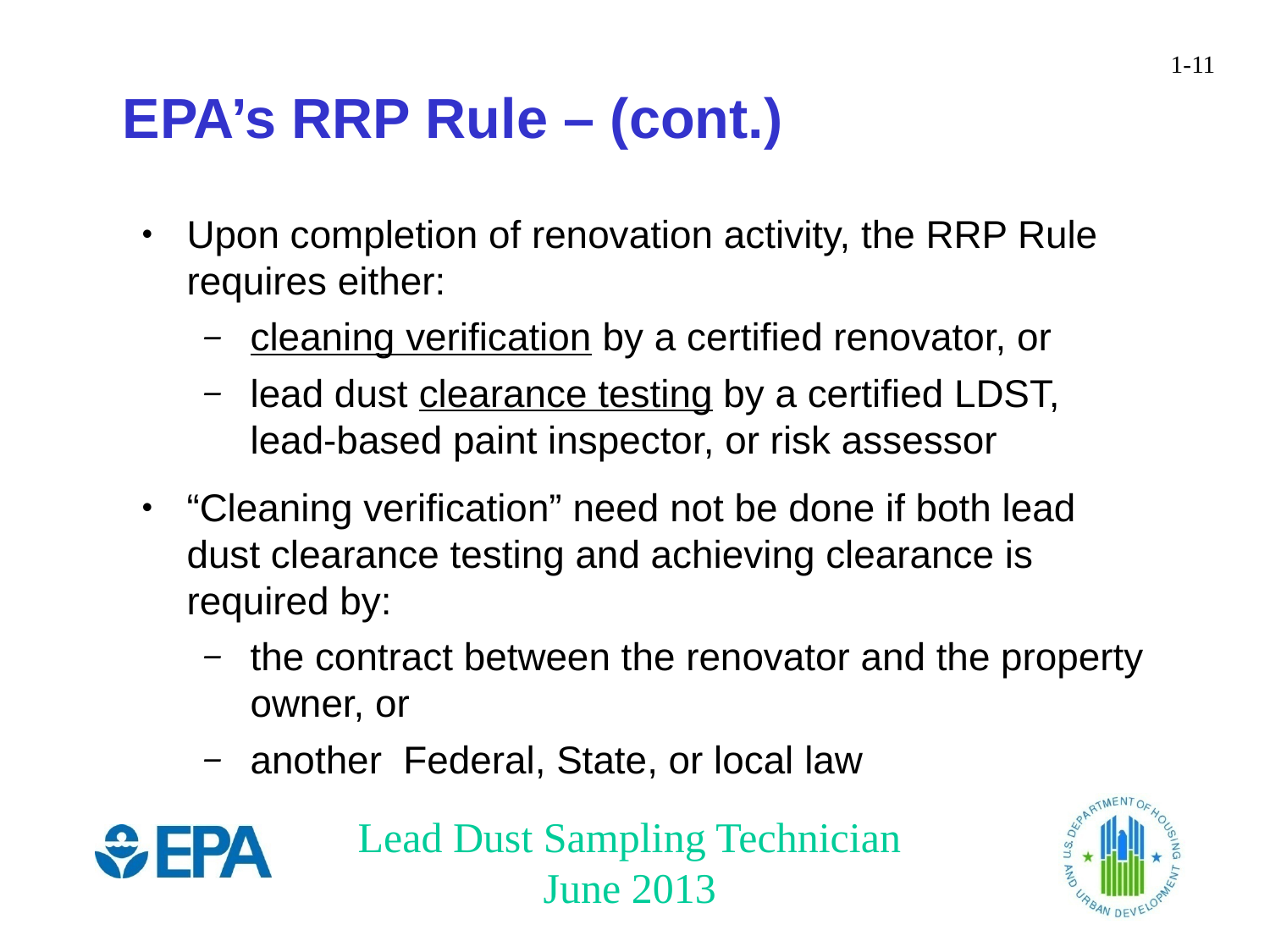

EPA’s RRP Rule – (cont.)
Upon completion of renovation activity, the RRP Rule requires either:
cleaning verification by a certified renovator, or
lead dust clearance testing by a certified LDST, lead-based paint inspector, or risk assessor
“Cleaning verification” need not be done if both lead dust clearance testing and achieving clearance is required by:
the contract between the renovator and the property owner, or
another  Federal, State, or local law